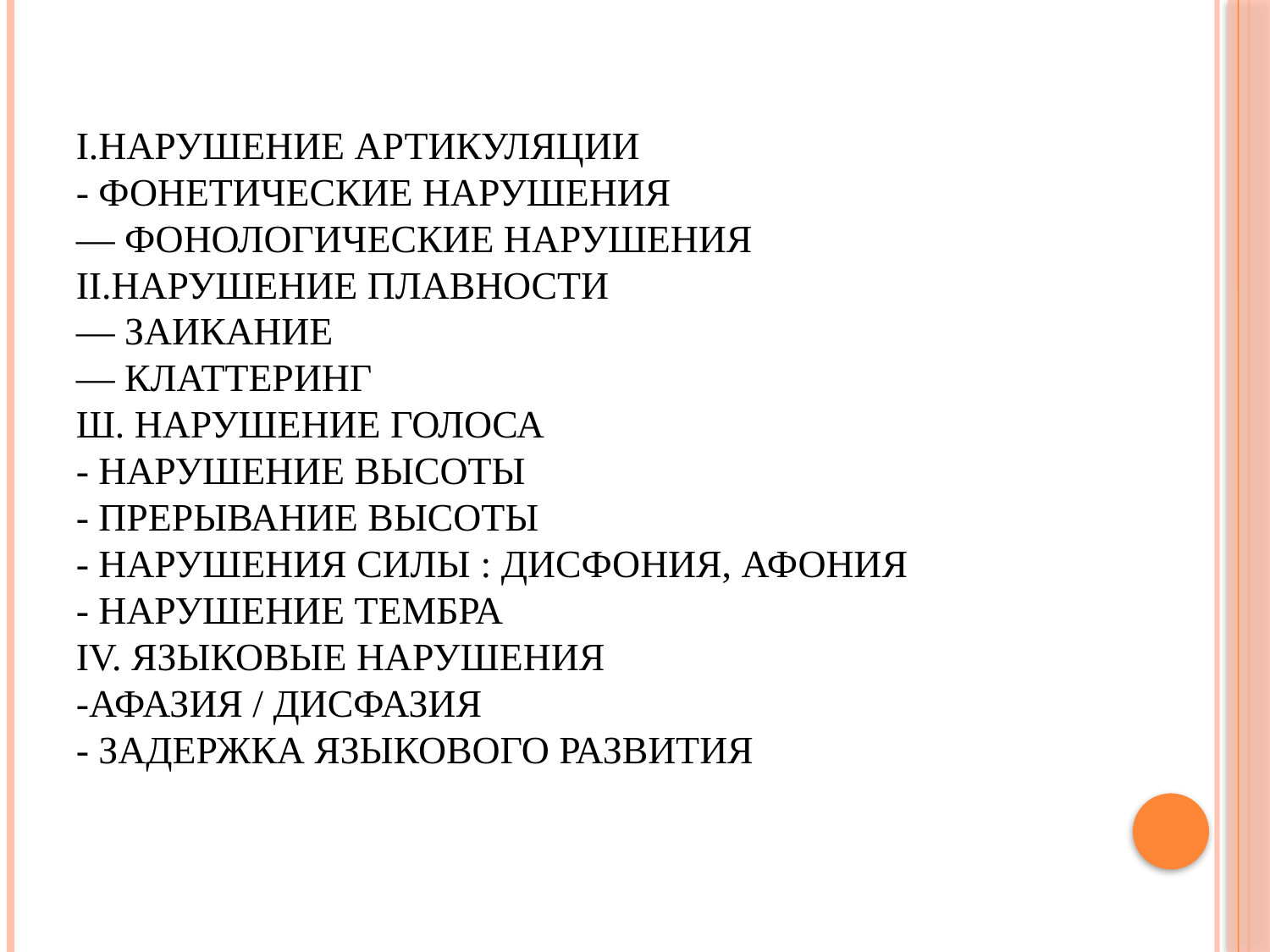

# I.НАРУШЕНИЕ АРТИКУЛЯЦИИ - фонетические нарушения — фонологические нарушения II.НАРУШЕНИЕ ПЛАВНОСТИ — заикание — клаттеринг Ш. НАРУШЕНИЕ ГОЛОСА - нарушение высоты - прерывание высоты - нарушения силы : дисфония, афония - нарушение тембра IV. ЯЗЫКОВЫЕ НАРУШЕНИЯ -афазия / дисфазия - задержка языкового развития